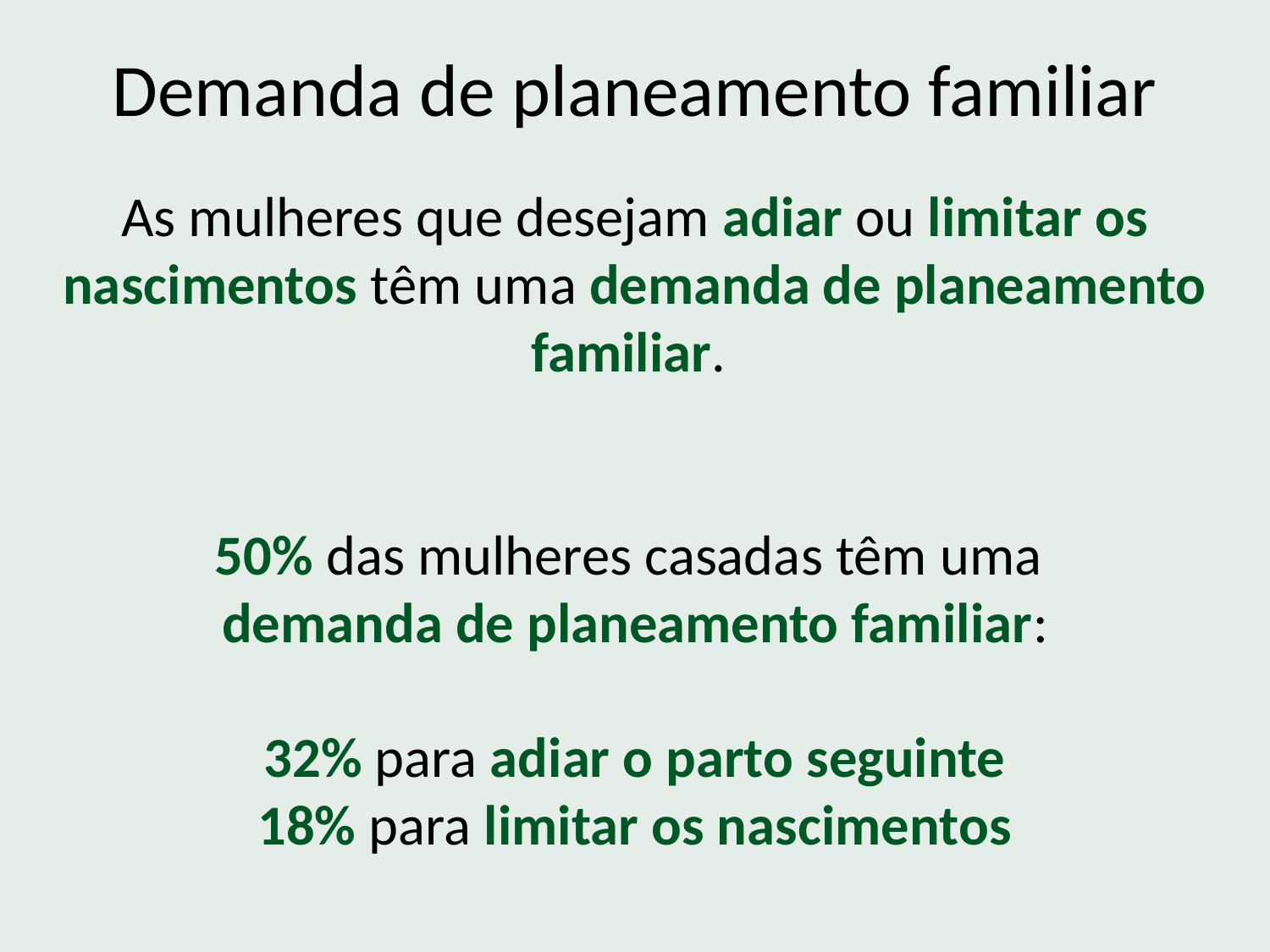

# Demanda de planeamento familiar
As mulheres que desejam adiar ou limitar os nascimentos têm uma demanda de planeamento familiar.

50% das mulheres casadas têm uma
demanda de planeamento familiar:

32% para adiar o parto seguinte
18% para limitar os nascimentos